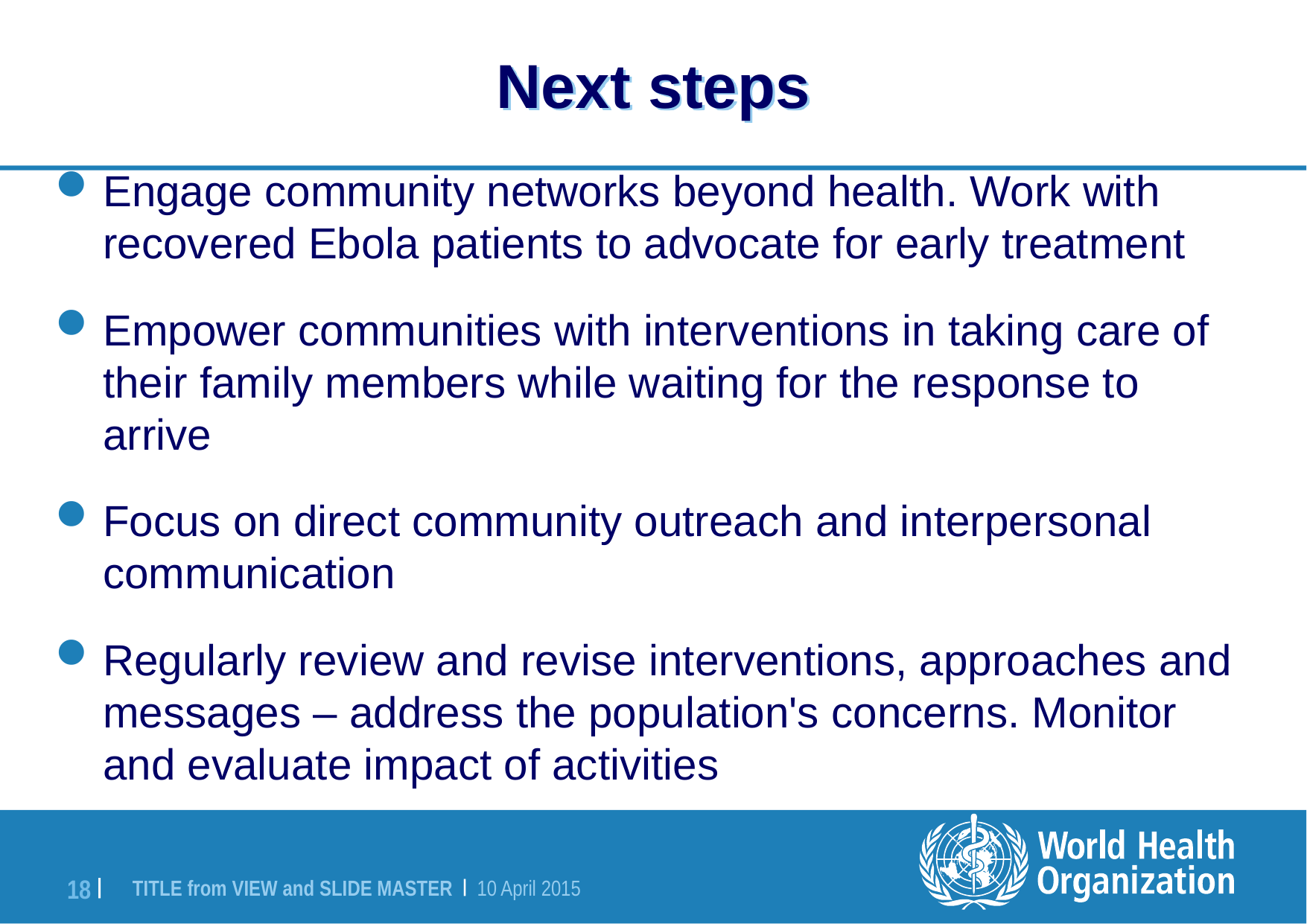

# Next steps
Engage community networks beyond health. Work with recovered Ebola patients to advocate for early treatment
Empower communities with interventions in taking care of their family members while waiting for the response to arrive
Focus on direct community outreach and interpersonal communication
Regularly review and revise interventions, approaches and messages – address the population's concerns. Monitor and evaluate impact of activities